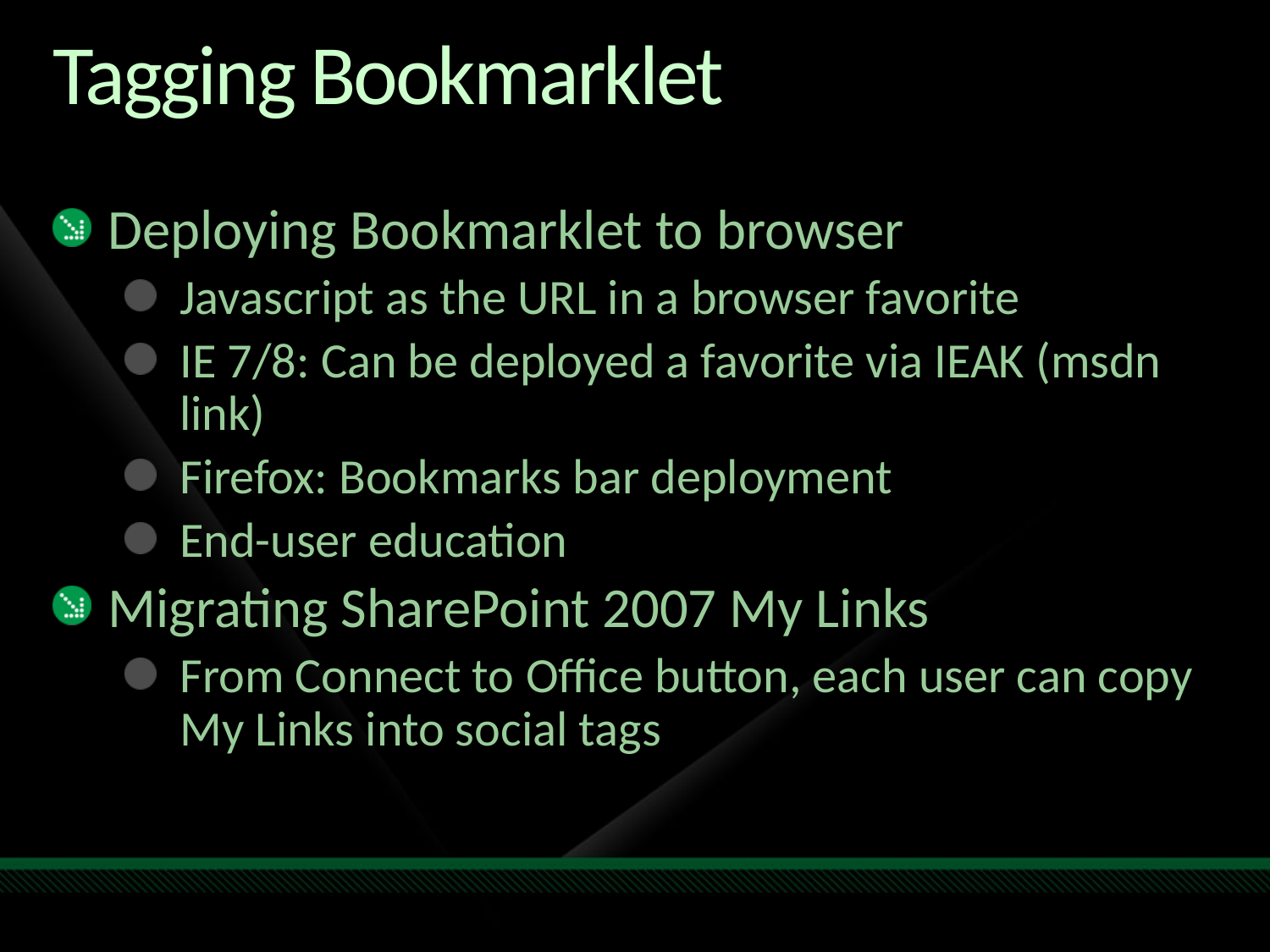

# Tagging Bookmarklet
Deploying Bookmarklet to browser
Javascript as the URL in a browser favorite
IE 7/8: Can be deployed a favorite via IEAK (msdn link)
Firefox: Bookmarks bar deployment
End-user education
Migrating SharePoint 2007 My Links
From Connect to Office button, each user can copy My Links into social tags